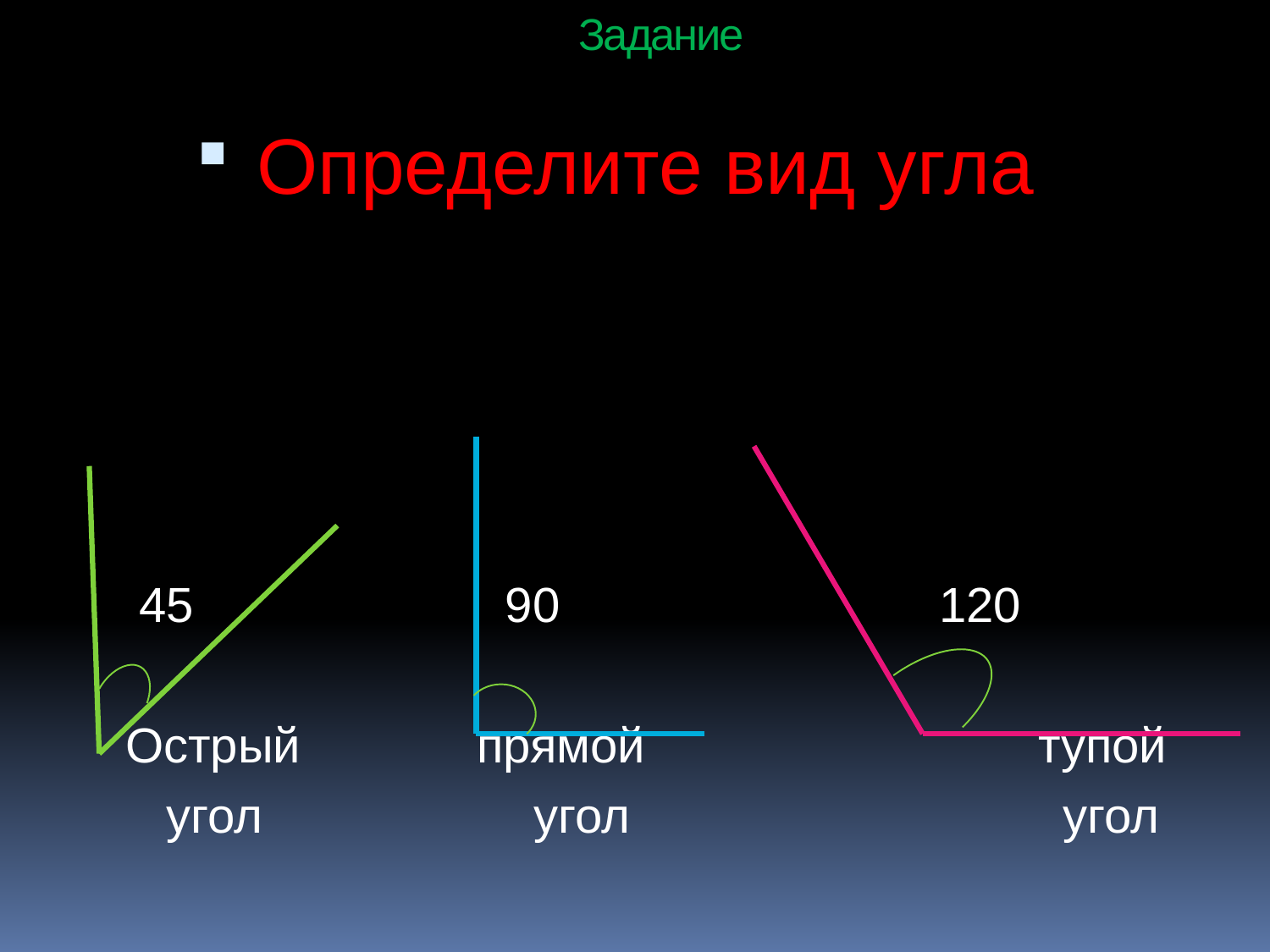

# Задание
Определите вид угла

     45                       90                            120

    Острый             прямой                             тупой
       угол                    угол                                угол